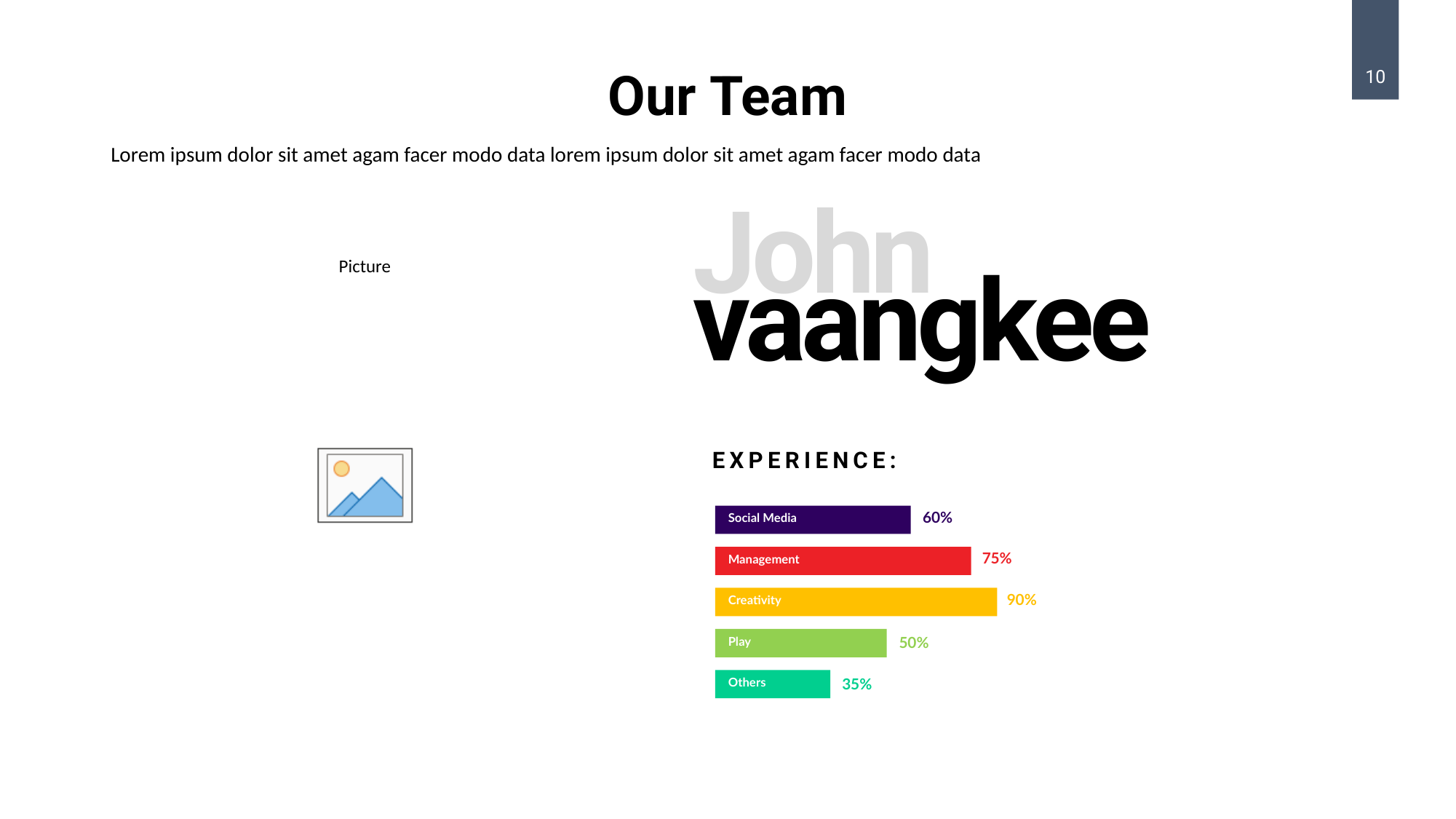

Our Team
10
Lorem ipsum dolor sit amet agam facer modo data lorem ipsum dolor sit amet agam facer modo data
John
vaangkee
EXPERIENCE:

Social Media
60%

Management
75%

Creativity
90%

Play
50%

Others
35%